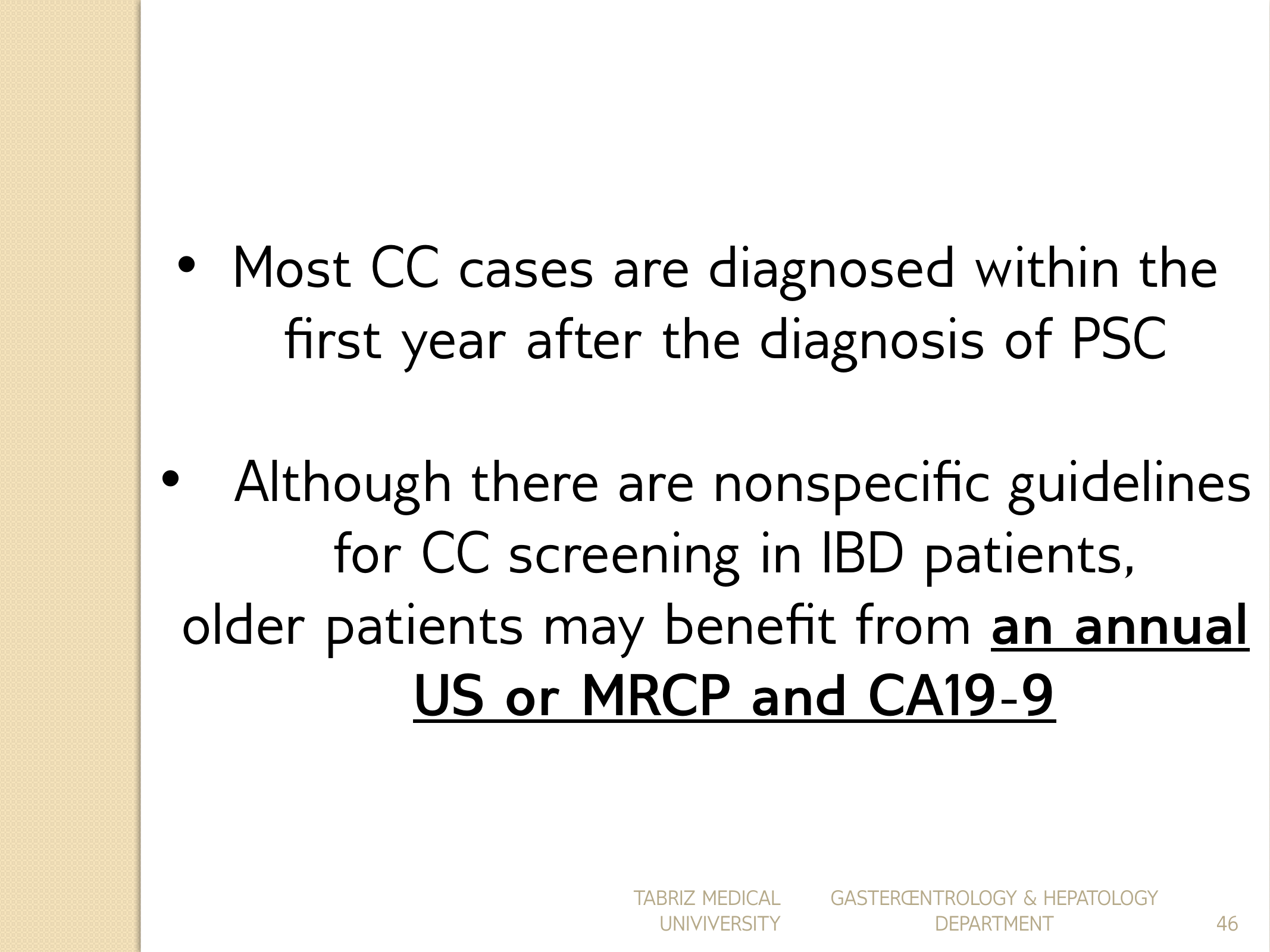

Most CC cases are diagnosed within the  first year after the diagnosis of PSC

 Although there are nonspecific guidelines for CC screening in IBD patients,
 older patients may benefit from an annual US or MRCP and CA19-9
TABRIZ MEDICAL UNIVIVERSITY
GASTEROENTROLOGY & HEPATOLOGY DEPARTMENT
46